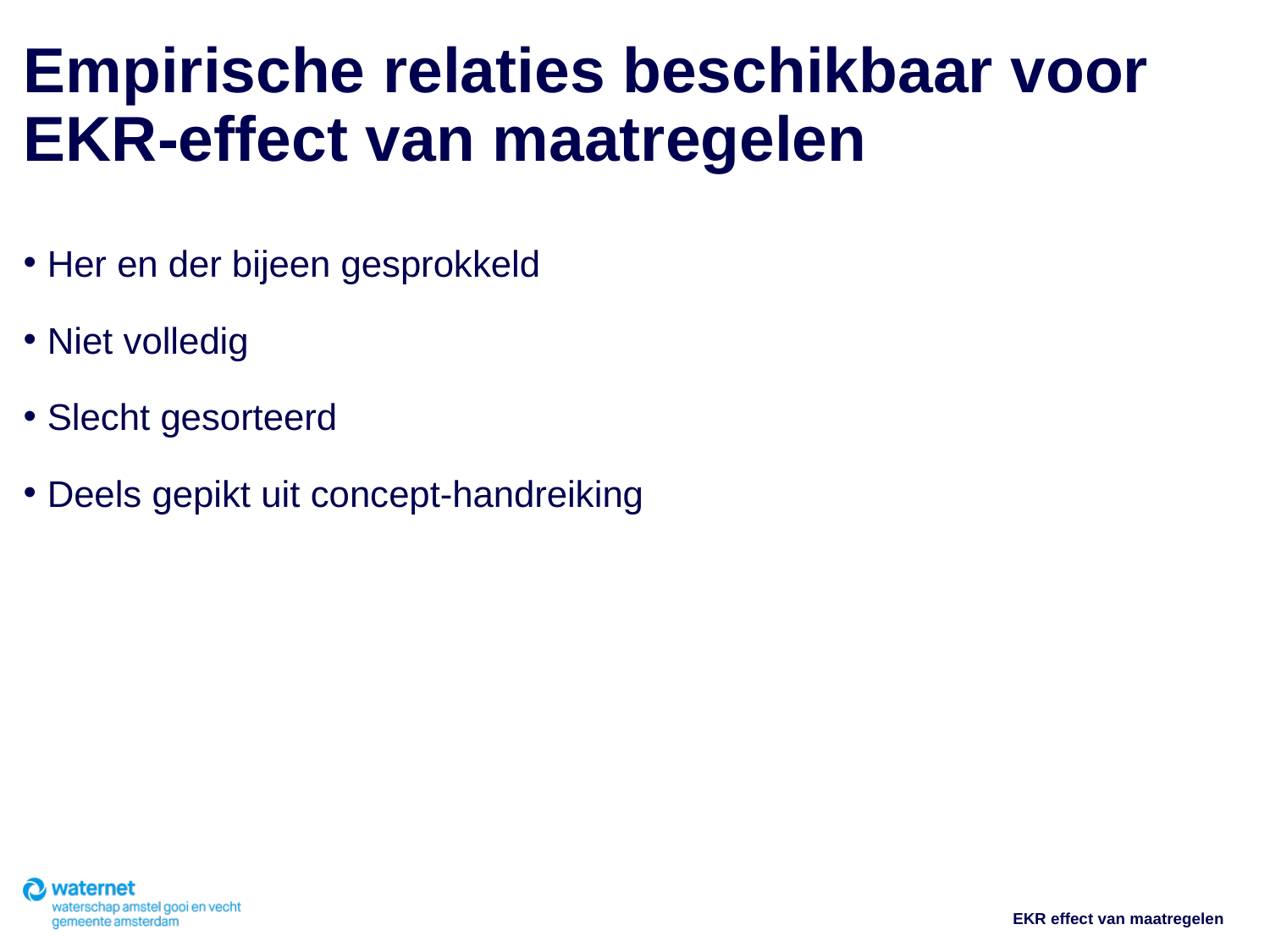

# Empirische relaties beschikbaar voor EKR-effect van maatregelen
Her en der bijeen gesprokkeld
Niet volledig
Slecht gesorteerd
Deels gepikt uit concept-handreiking